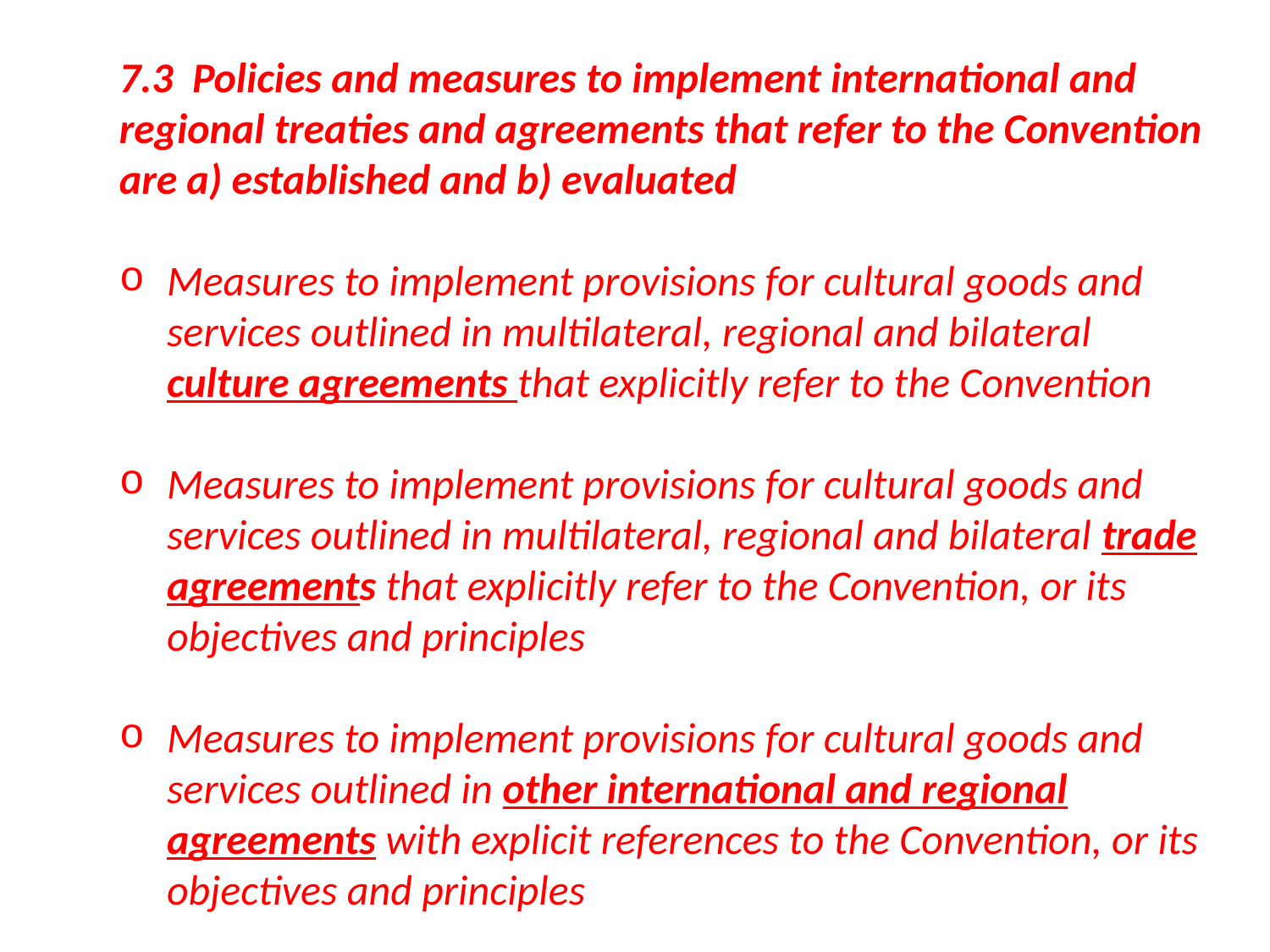

7.3  Policies and measures to implement international and regional treaties and agreements that refer to the Convention are a) established and b) evaluated

Measures to implement provisions for cultural goods and services outlined in multilateral, regional and bilateral culture agreements that explicitly refer to the Convention

Measures to implement provisions for cultural goods and services outlined in multilateral, regional and bilateral trade agreements that explicitly refer to the Convention, or its objectives and principles

Measures to implement provisions for cultural goods and services outlined in other international and regional agreements with explicit references to the Convention, or its objectives and principles